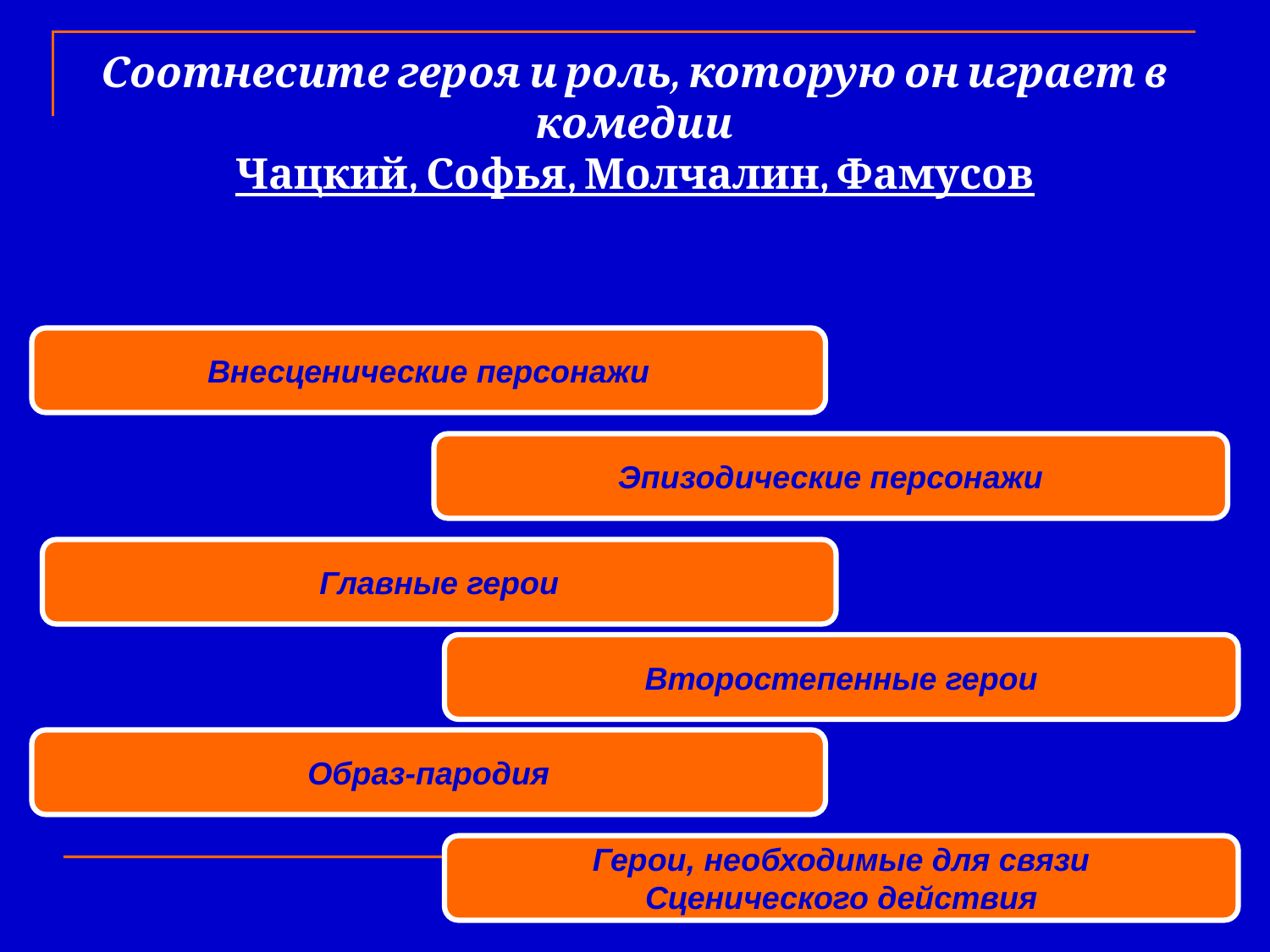

# Соотнесите героя и роль, которую он играет в комедии Чацкий, Софья, Молчалин, Фамусов
Внесценические персонажи
Эпизодические персонажи
Главные герои
Второстепенные герои
Образ-пародия
Герои, необходимые для связи
Сценического действия